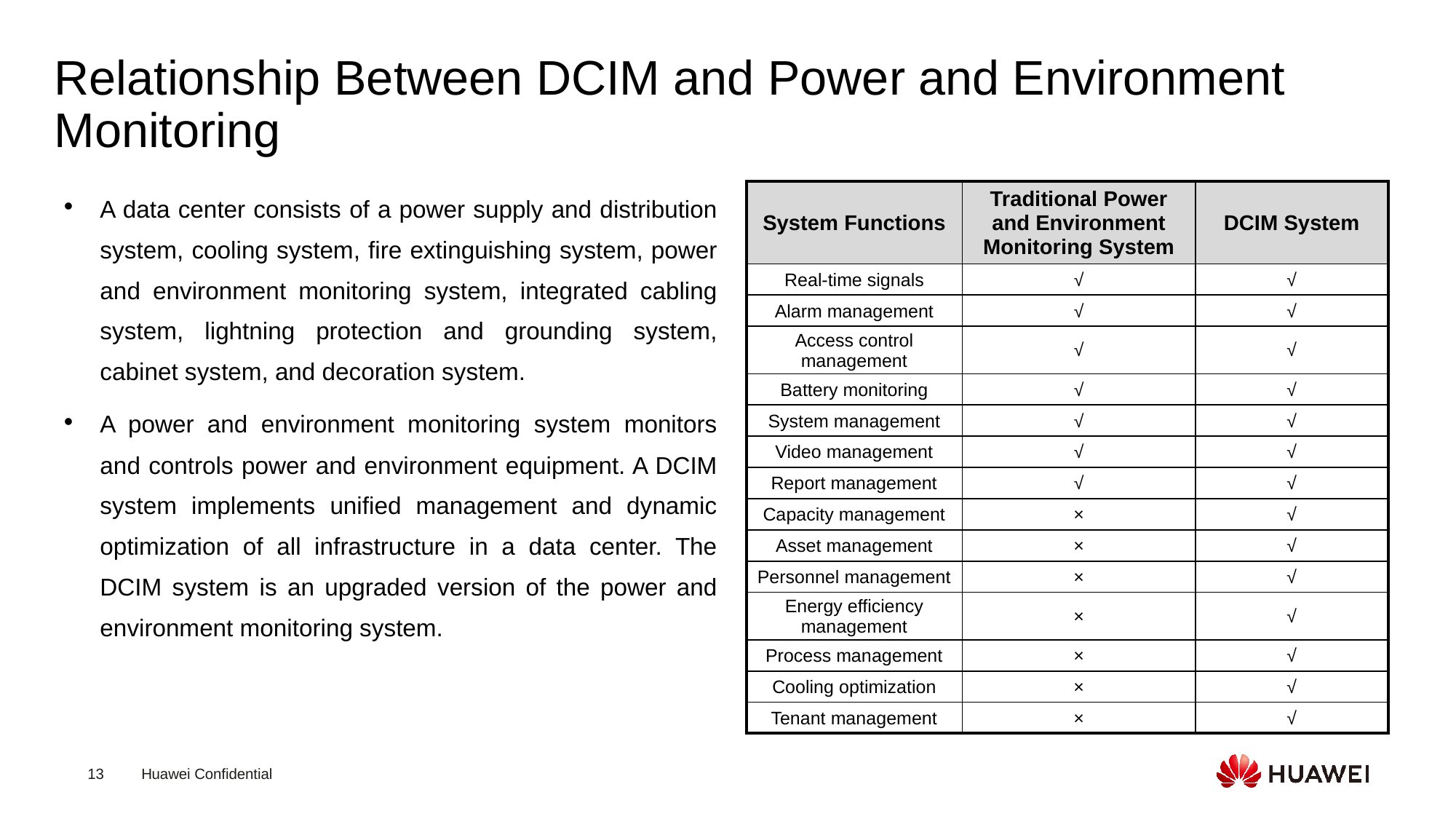

# Relationship Between DCIM and Power and Environment Monitoring
A data center consists of a power supply and distribution system, cooling system, fire extinguishing system, power and environment monitoring system, integrated cabling system, lightning protection and grounding system, cabinet system, and decoration system.
A power and environment monitoring system monitors and controls power and environment equipment. A DCIM system implements unified management and dynamic optimization of all infrastructure in a data center. The DCIM system is an upgraded version of the power and environment monitoring system.
| System Functions | Traditional Power and Environment Monitoring System | DCIM System |
| --- | --- | --- |
| Real-time signals | √ | √ |
| Alarm management | √ | √ |
| Access control management | √ | √ |
| Battery monitoring | √ | √ |
| System management | √ | √ |
| Video management | √ | √ |
| Report management | √ | √ |
| Capacity management | × | √ |
| Asset management | × | √ |
| Personnel management | × | √ |
| Energy efficiency management | × | √ |
| Process management | × | √ |
| Cooling optimization | × | √ |
| Tenant management | × | √ |